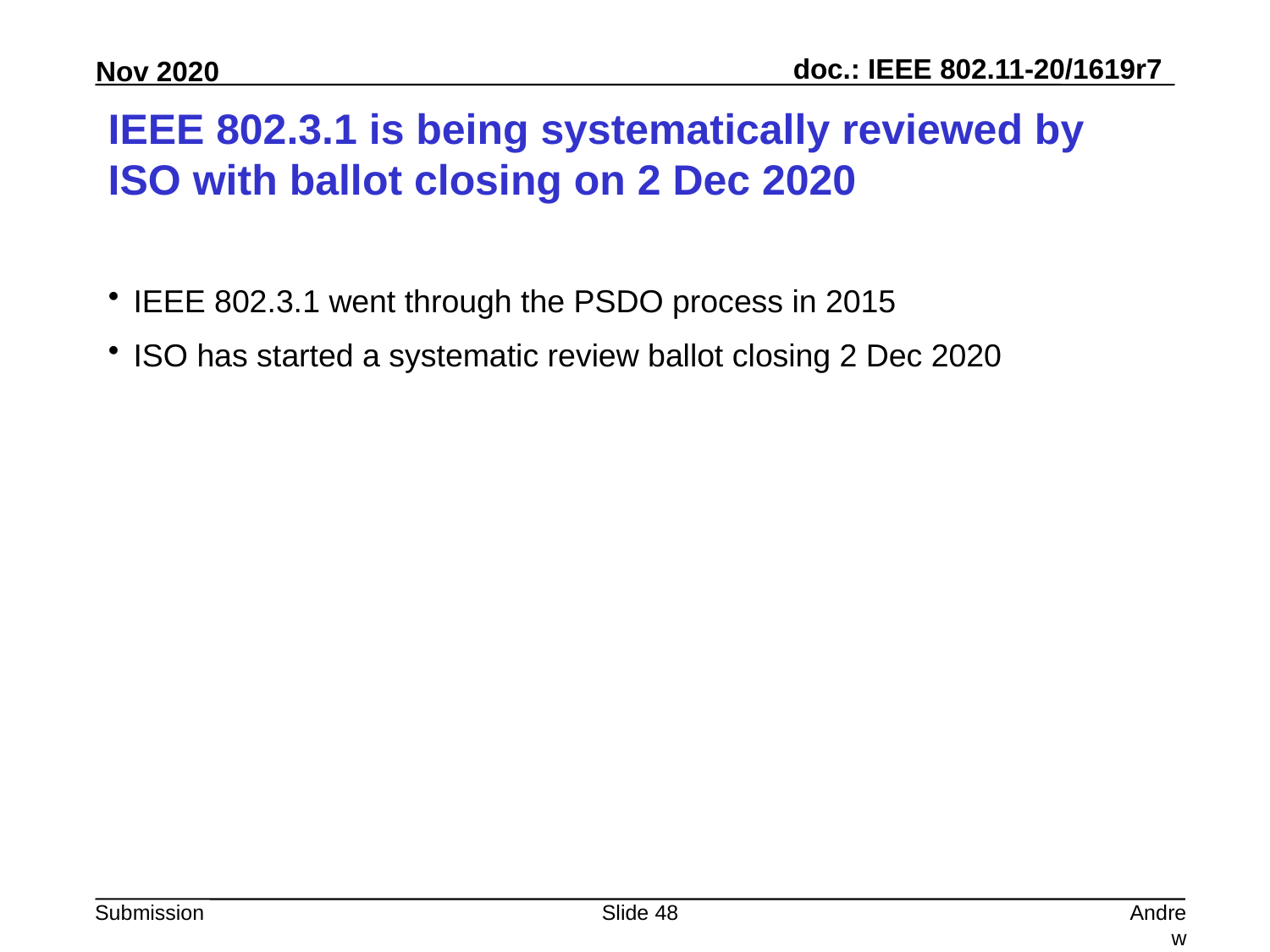

# IEEE 802.3.1 is being systematically reviewed by ISO with ballot closing on 2 Dec 2020
IEEE 802.3.1 went through the PSDO process in 2015
ISO has started a systematic review ballot closing 2 Dec 2020
Slide 48
Andrew Myles, Cisco